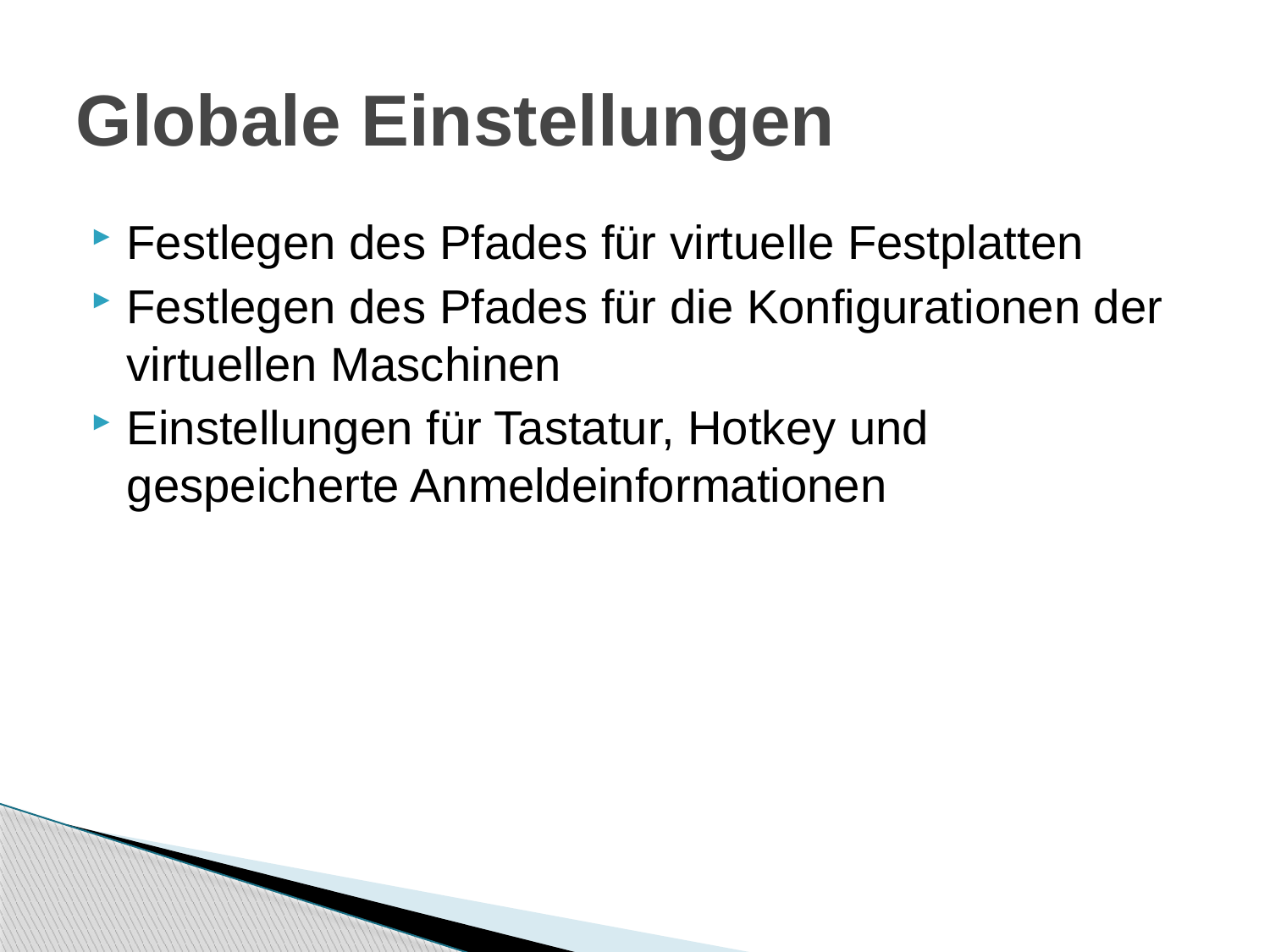

# Globale Einstellungen
Festlegen des Pfades für virtuelle Festplatten
Festlegen des Pfades für die Konfigurationen der virtuellen Maschinen
Einstellungen für Tastatur, Hotkey und gespeicherte Anmeldeinformationen